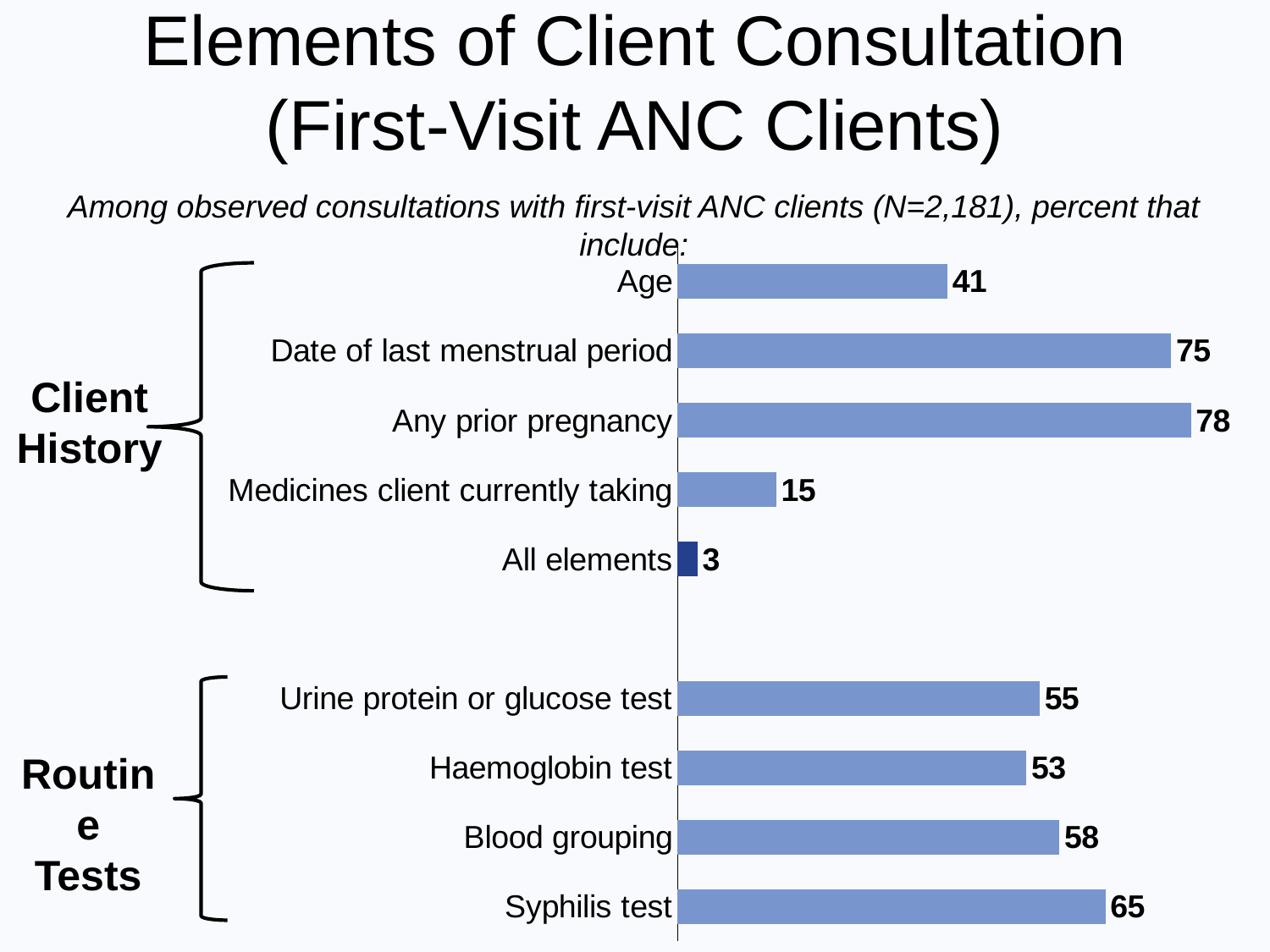

# Elements of Client Consultation (First-Visit ANC Clients)
Among observed consultations with first-visit ANC clients (N=2,181), percent that include:

### Chart

| Category | Series 1 |
|---|---|
| Syphilis test | 65.0 |
| Blood grouping | 58.0 |
| Haemoglobin test | 53.0 |
| Urine protein or glucose test | 55.0 |
|  | None |
| All elements | 3.0 |
| Medicines client currently taking | 15.0 |
| Any prior pregnancy | 78.0 |
| Date of last menstrual period | 75.0 |
| Age | 41.0 |
Client History

Routine
Tests